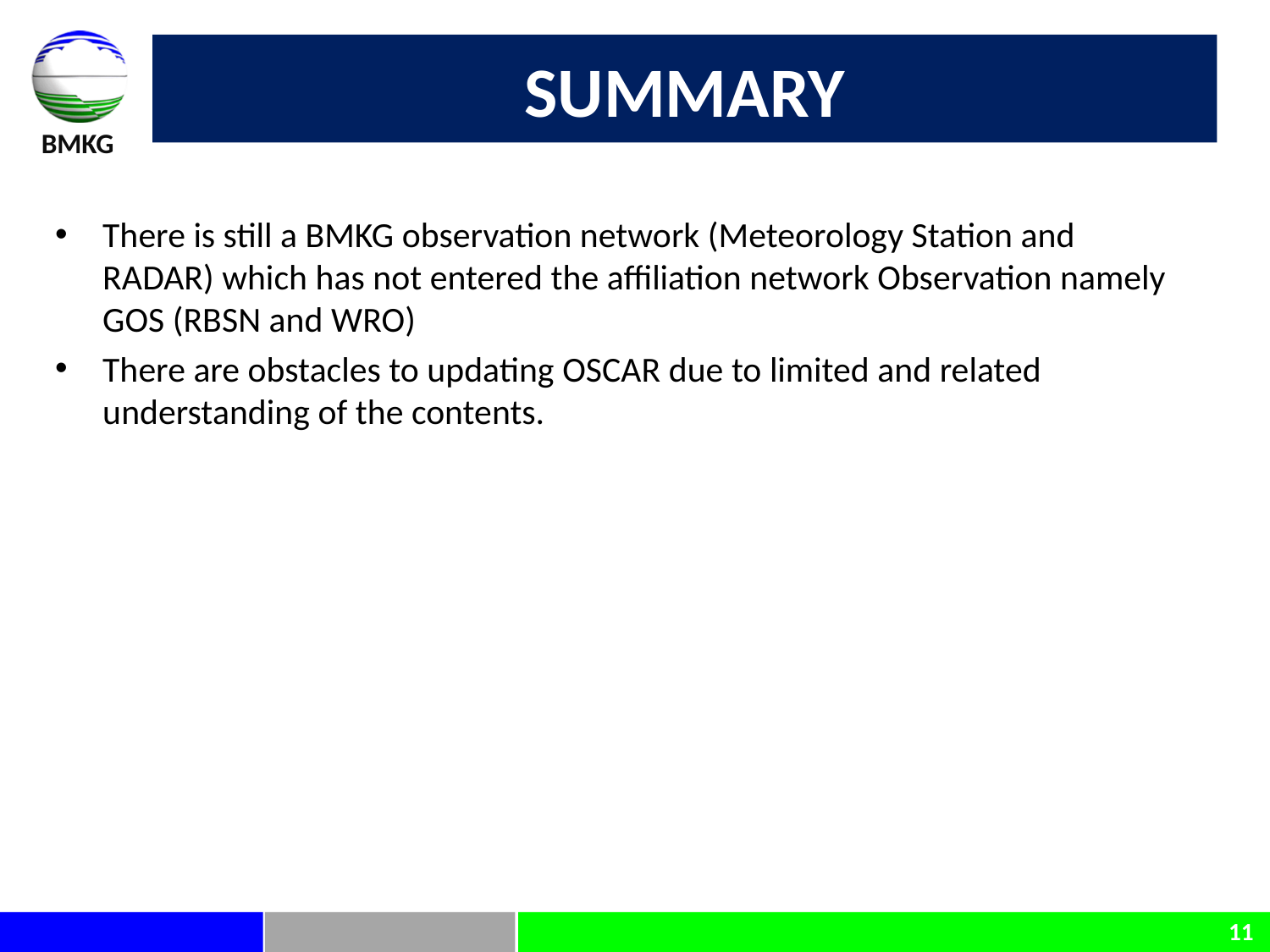

# Summary
There is still a BMKG observation network (Meteorology Station and RADAR) which has not entered the affiliation network Observation namely GOS (RBSN and WRO)
There are obstacles to updating OSCAR due to limited and related understanding of the contents.